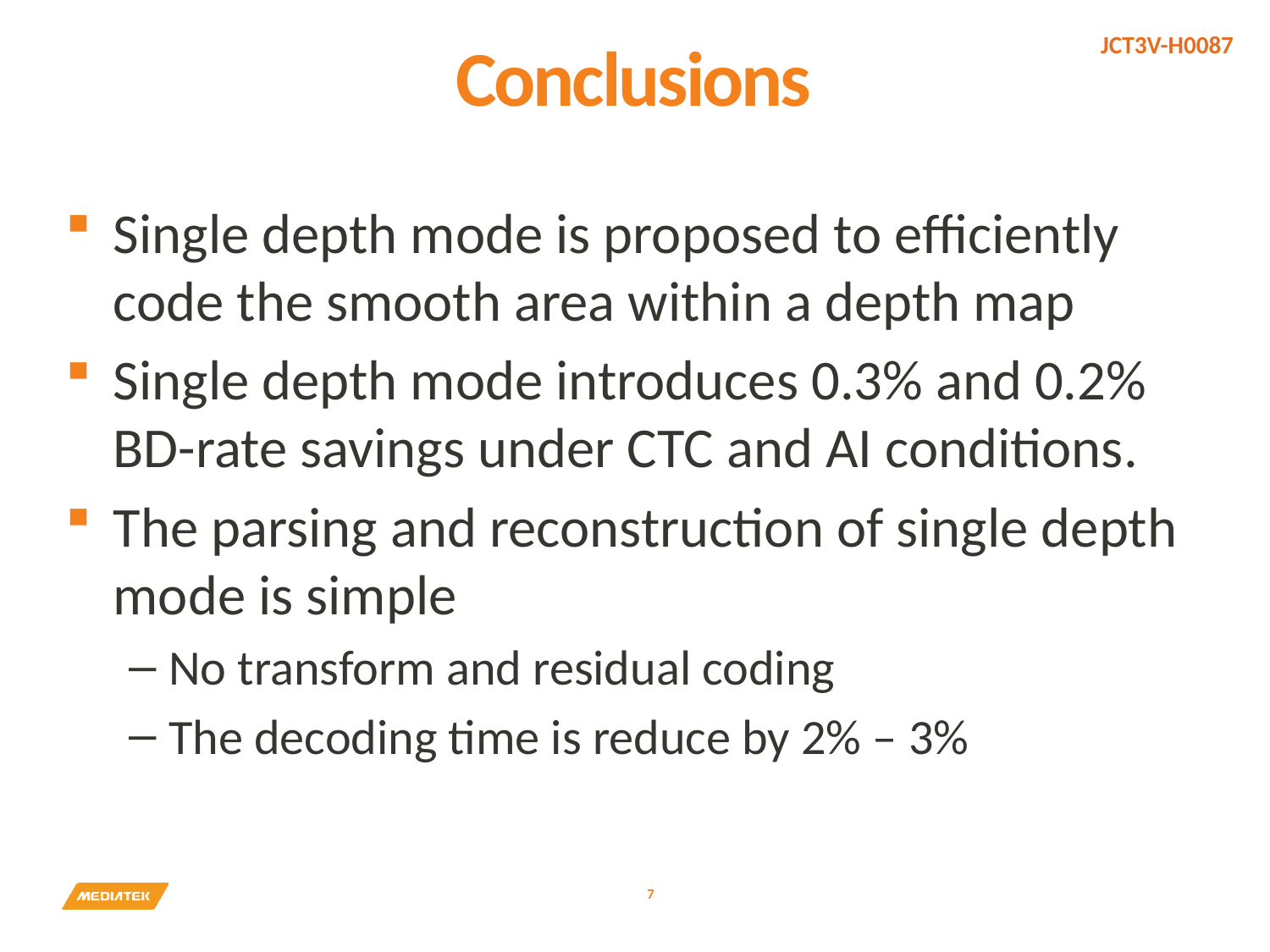

# Conclusions
Single depth mode is proposed to efficiently code the smooth area within a depth map
Single depth mode introduces 0.3% and 0.2% BD-rate savings under CTC and AI conditions.
The parsing and reconstruction of single depth mode is simple
No transform and residual coding
The decoding time is reduce by 2% – 3%
7